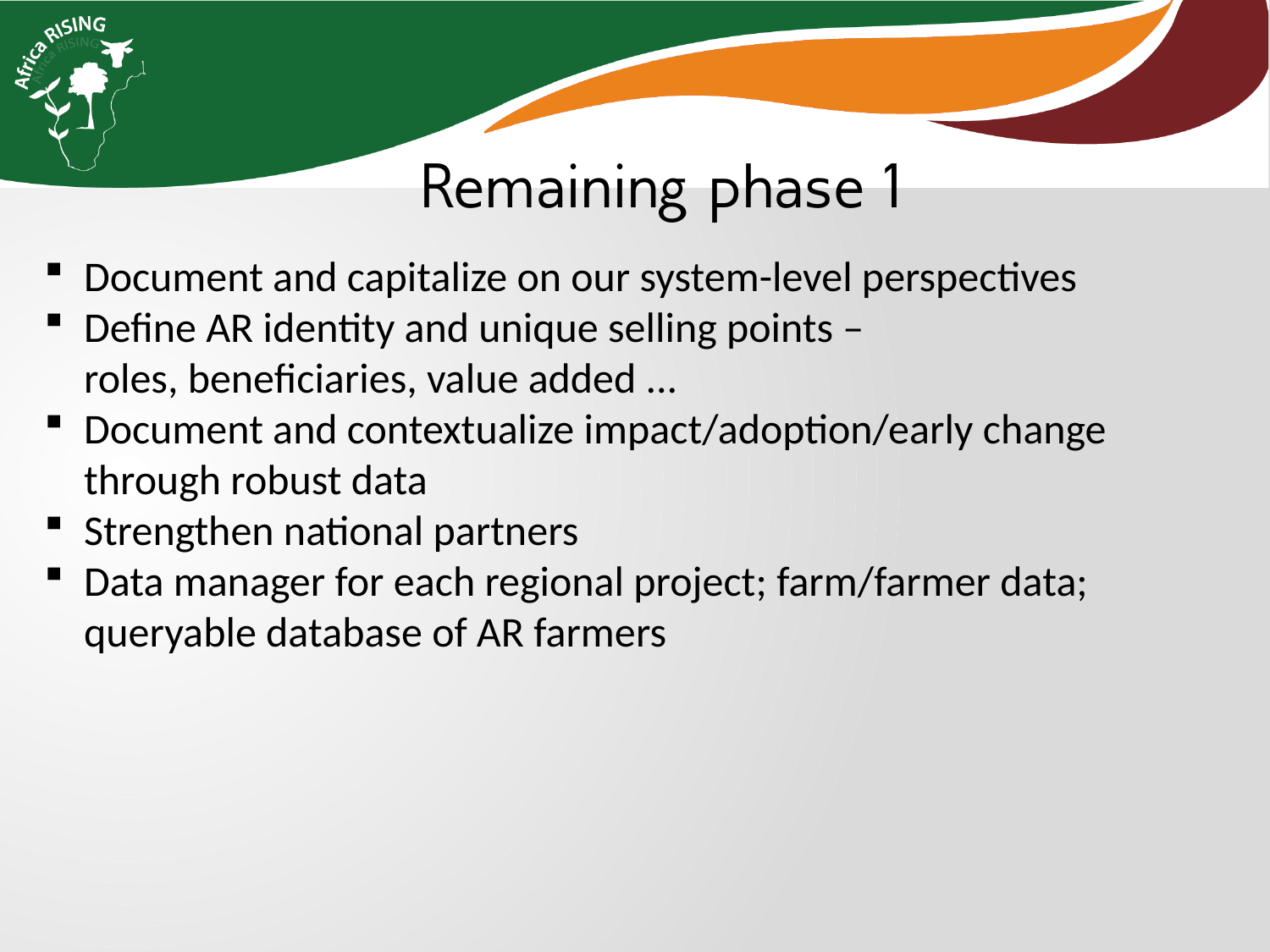

Remaining phase 1
Document and capitalize on our system-level perspectives
Define AR identity and unique selling points –
roles, beneficiaries, value added ...
Document and contextualize impact/adoption/early change
through robust data
Strengthen national partners
Data manager for each regional project; farm/farmer data;
queryable database of AR farmers